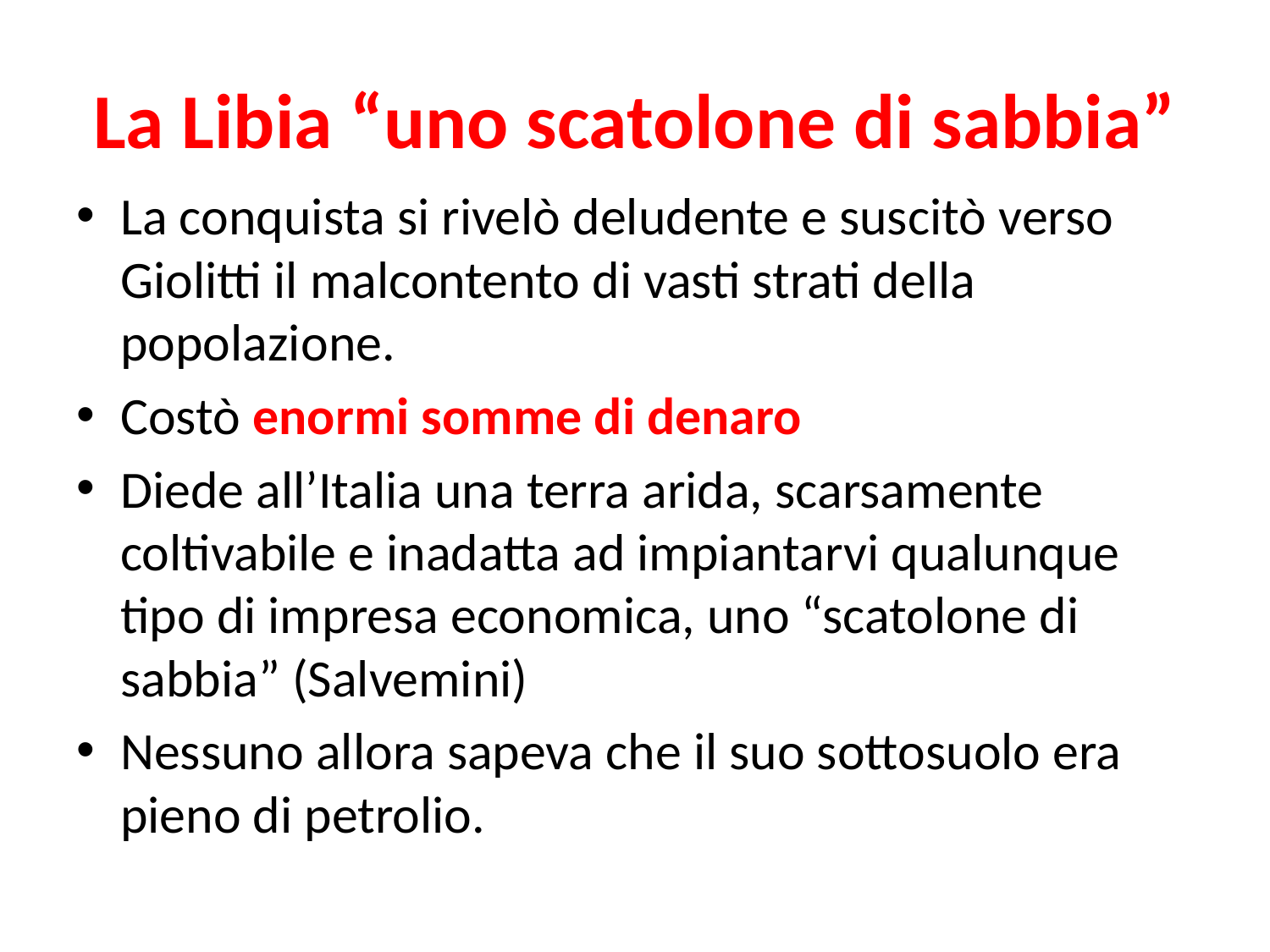

# La Libia “uno scatolone di sabbia”
La conquista si rivelò deludente e suscitò verso Giolitti il malcontento di vasti strati della popolazione.
Costò enormi somme di denaro
Diede all’Italia una terra arida, scarsamente coltivabile e inadatta ad impiantarvi qualunque tipo di impresa economica, uno “scatolone di sabbia” (Salvemini)
Nessuno allora sapeva che il suo sottosuolo era pieno di petrolio.